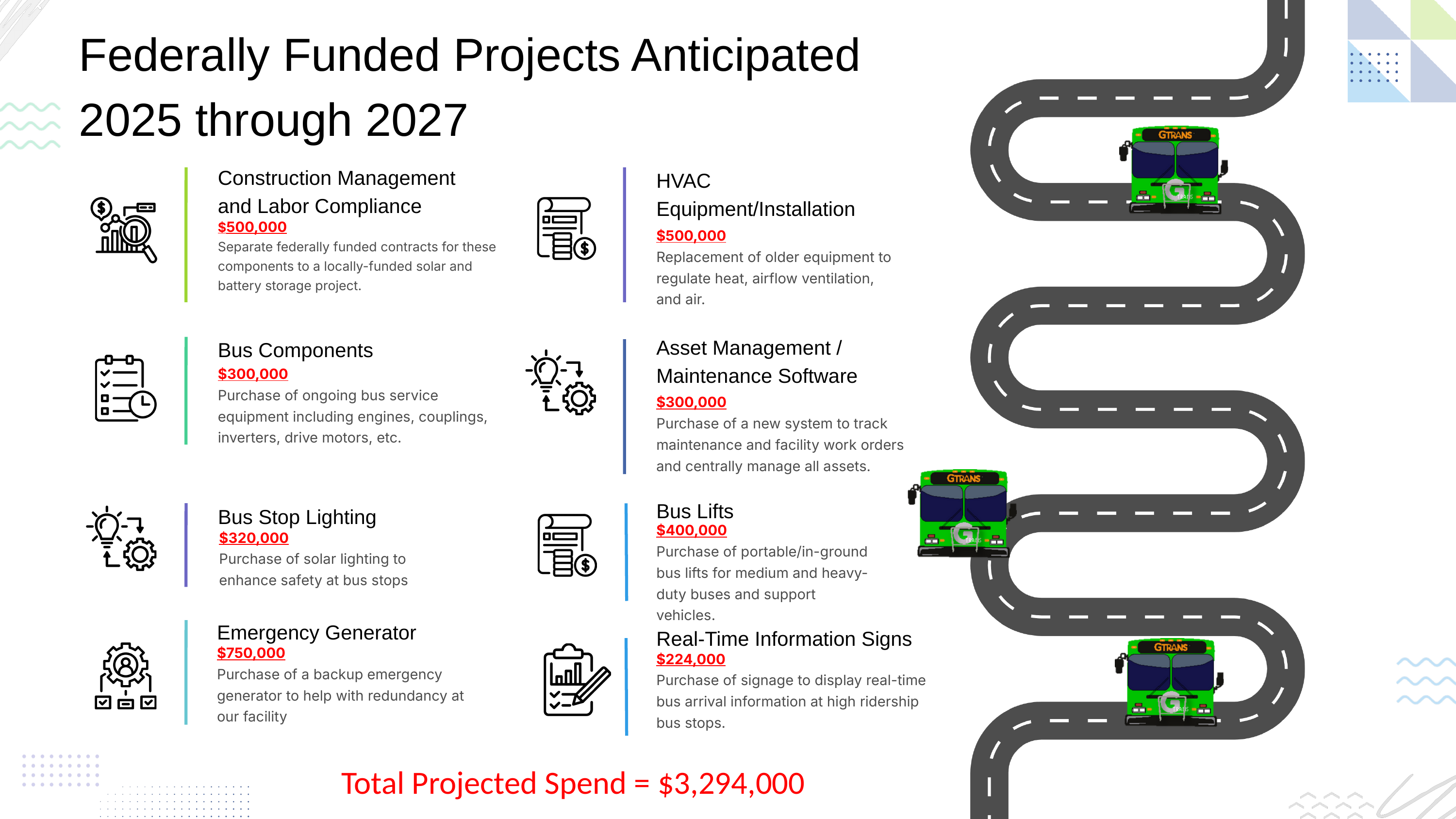

Federally Funded Projects Anticipated
2025 through 2027

Construction Management and Labor Compliance
HVAC Equipment/Installation

$500,000
Separate federally funded contracts for these components to a locally-funded solar and battery storage project.
$500,000
Replacement of older equipment to regulate heat, airflow ventilation, and air.
Asset Management /  Maintenance Software
Bus Components

$300,000
Purchase of ongoing bus service equipment including engines, couplings, inverters, drive motors, etc.
$300,000
Purchase of a new system to track maintenance and facility work orders and centrally manage all assets.

Bus Lifts
Bus Stop Lighting

$400,000
Purchase of portable/in-ground bus lifts for medium and heavy-duty buses and support vehicles.
$320,000
Purchase of solar lighting to enhance safety at bus stops
Emergency Generator

Real-Time Information Signs

$750,000
Purchase of a backup emergency generator to help with redundancy at our facility

$224,000
Purchase of signage to display real-time bus arrival information at high ridership bus stops.

Total Projected Spend = $3,294,000